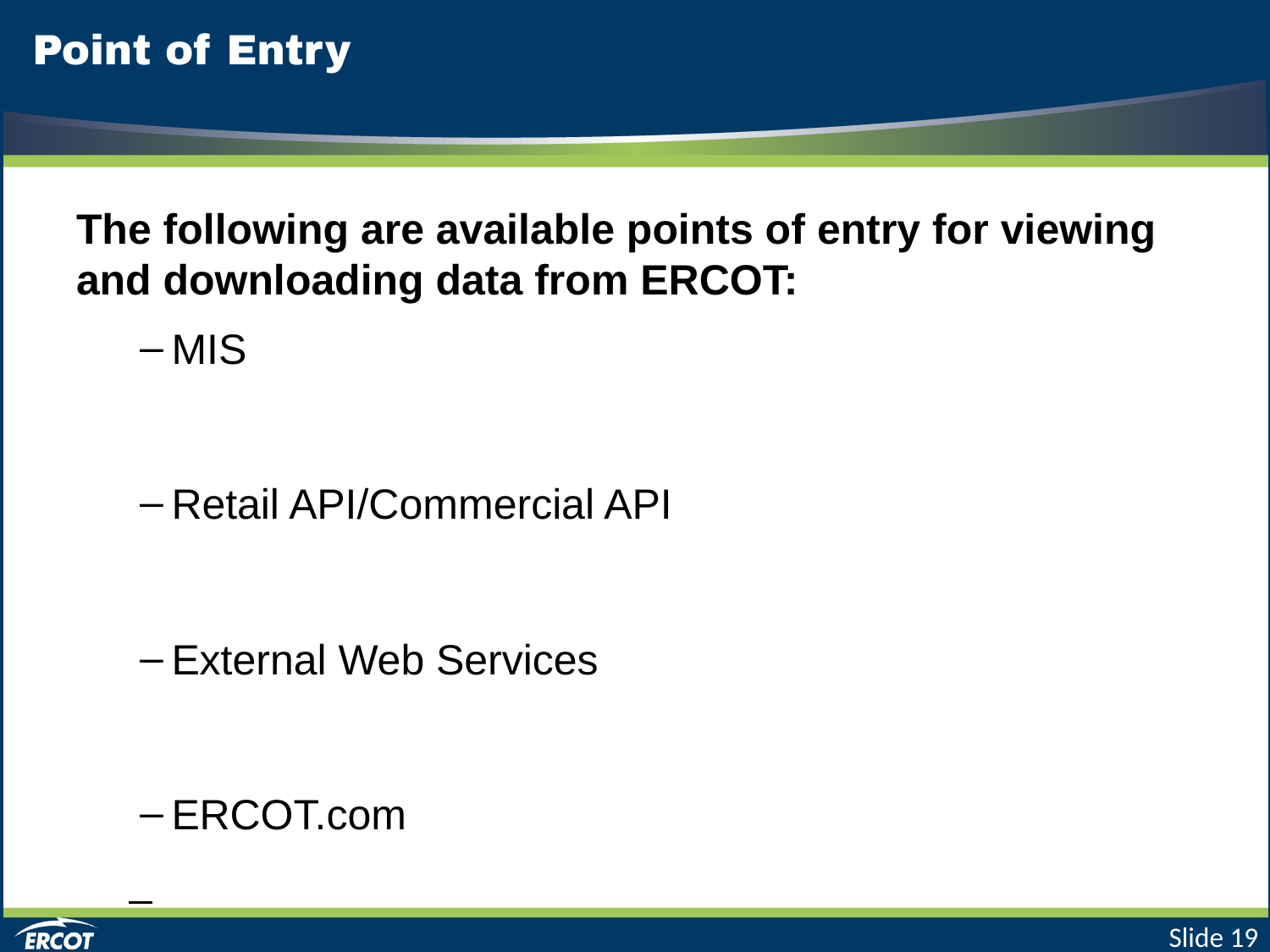

# Point of Entry
The following are available points of entry for viewing and downloading data from ERCOT:
MIS

Retail API/Commercial API

External Web Services

ERCOT.com